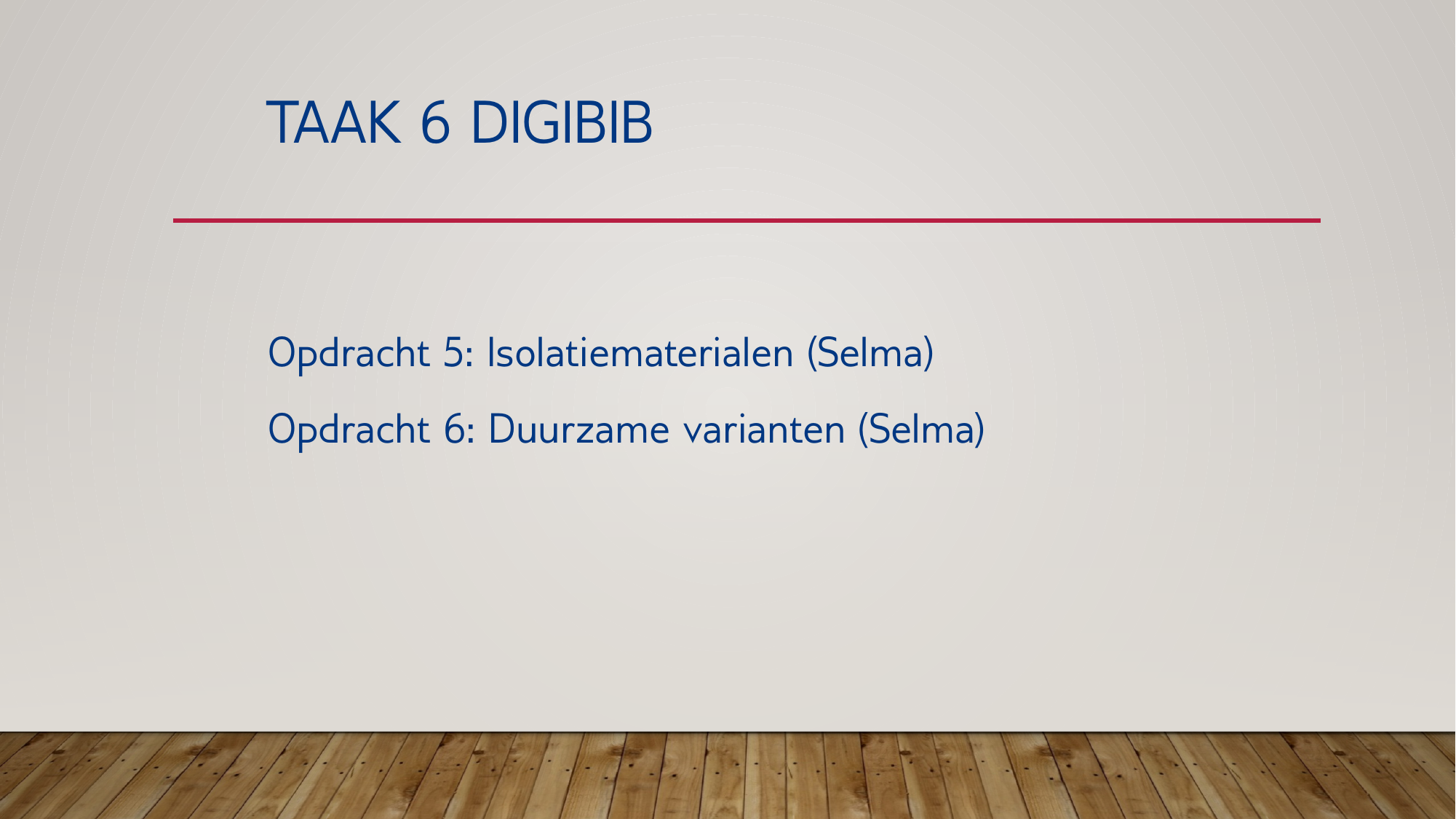

# Taak 6 Digibib

Opdracht 5: Isolatiematerialen (Selma)
Opdracht 6: Duurzame varianten (Selma)